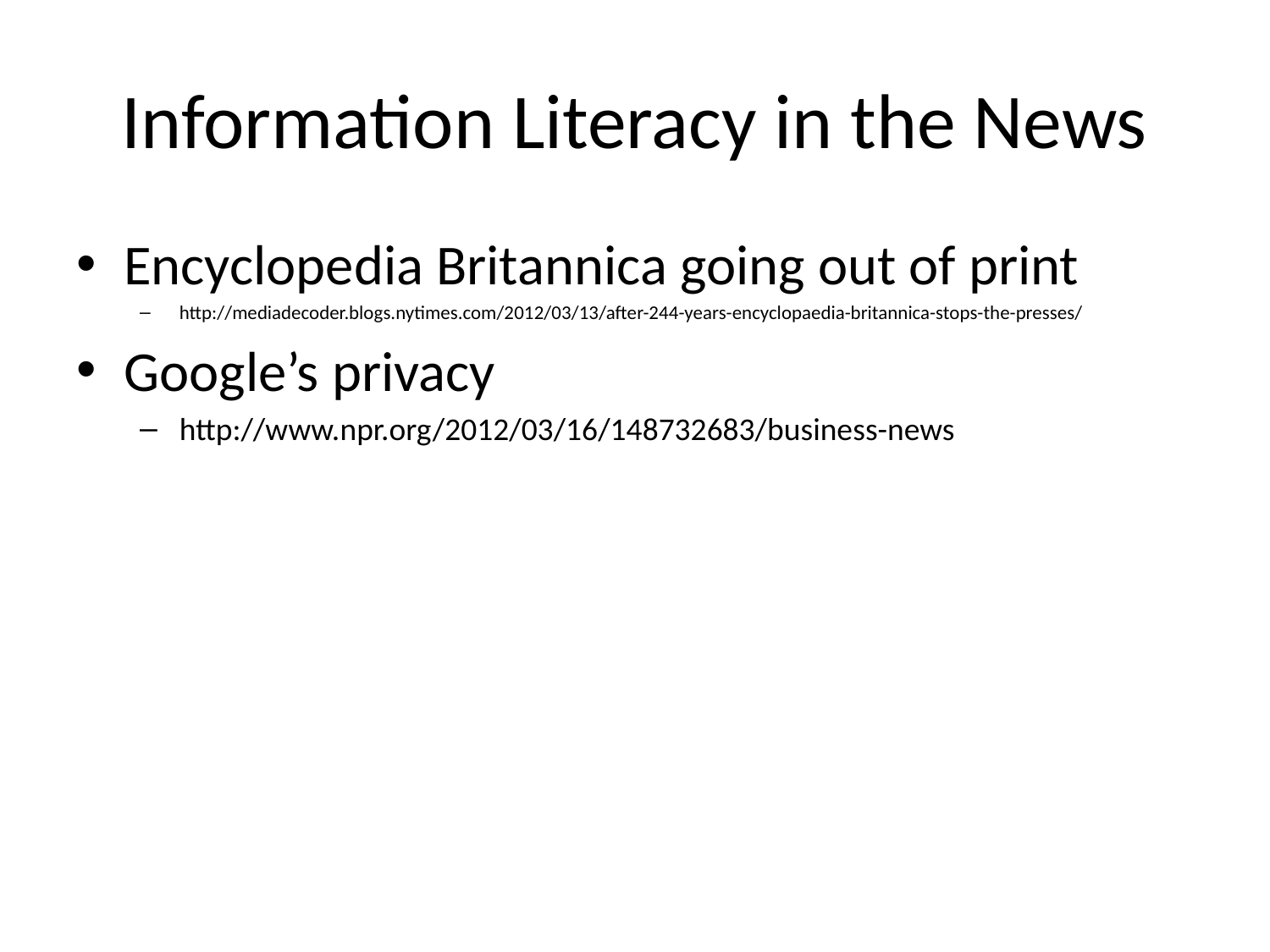

# Information Literacy in the News
Encyclopedia Britannica going out of print
http://mediadecoder.blogs.nytimes.com/2012/03/13/after-244-years-encyclopaedia-britannica-stops-the-presses/
Google’s privacy
http://www.npr.org/2012/03/16/148732683/business-news